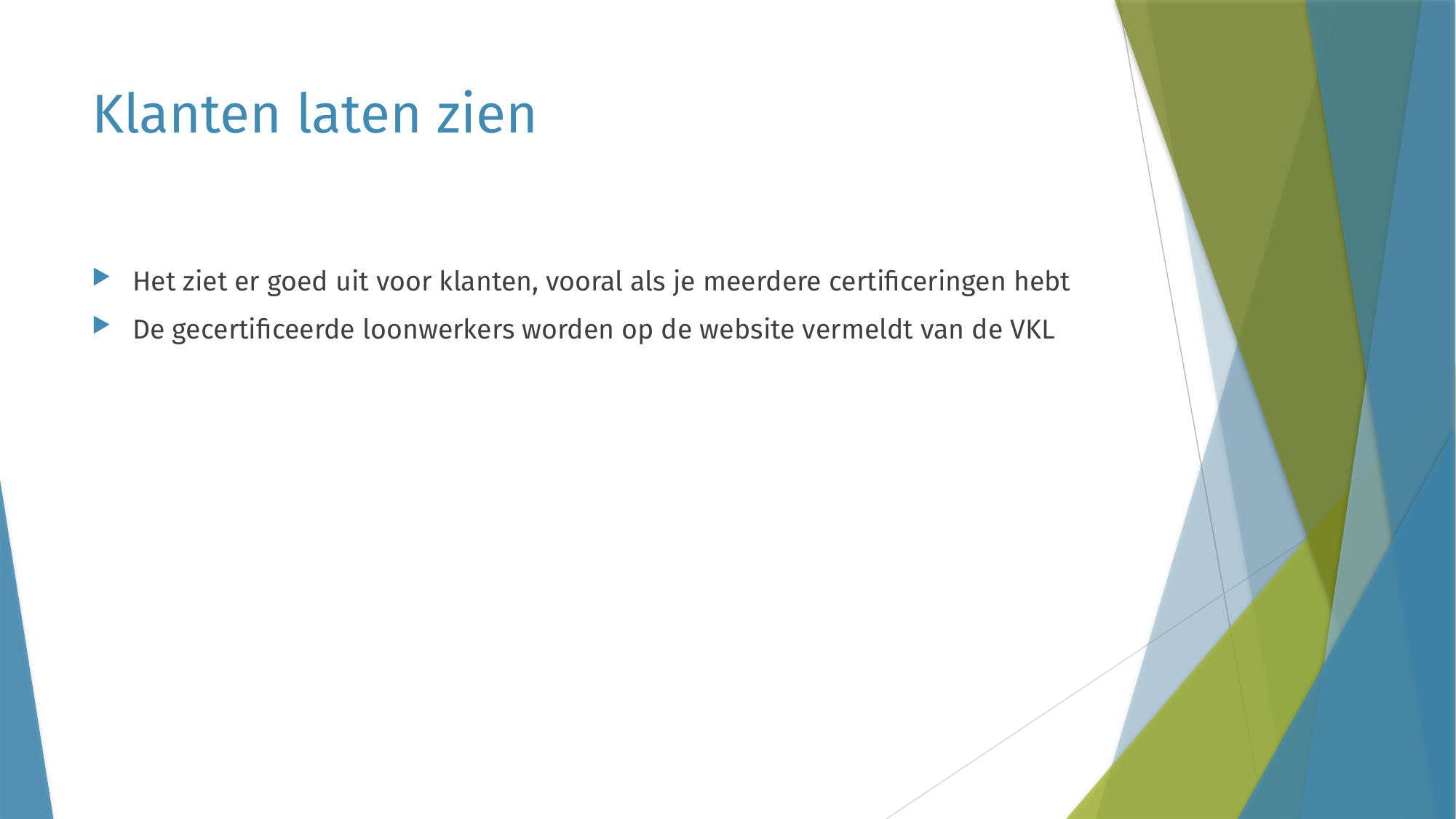

# Klanten laten zien
Het ziet er goed uit voor klanten, vooral als je meerdere certificeringen hebt
De gecertificeerde loonwerkers worden op de website vermeldt van de VKL